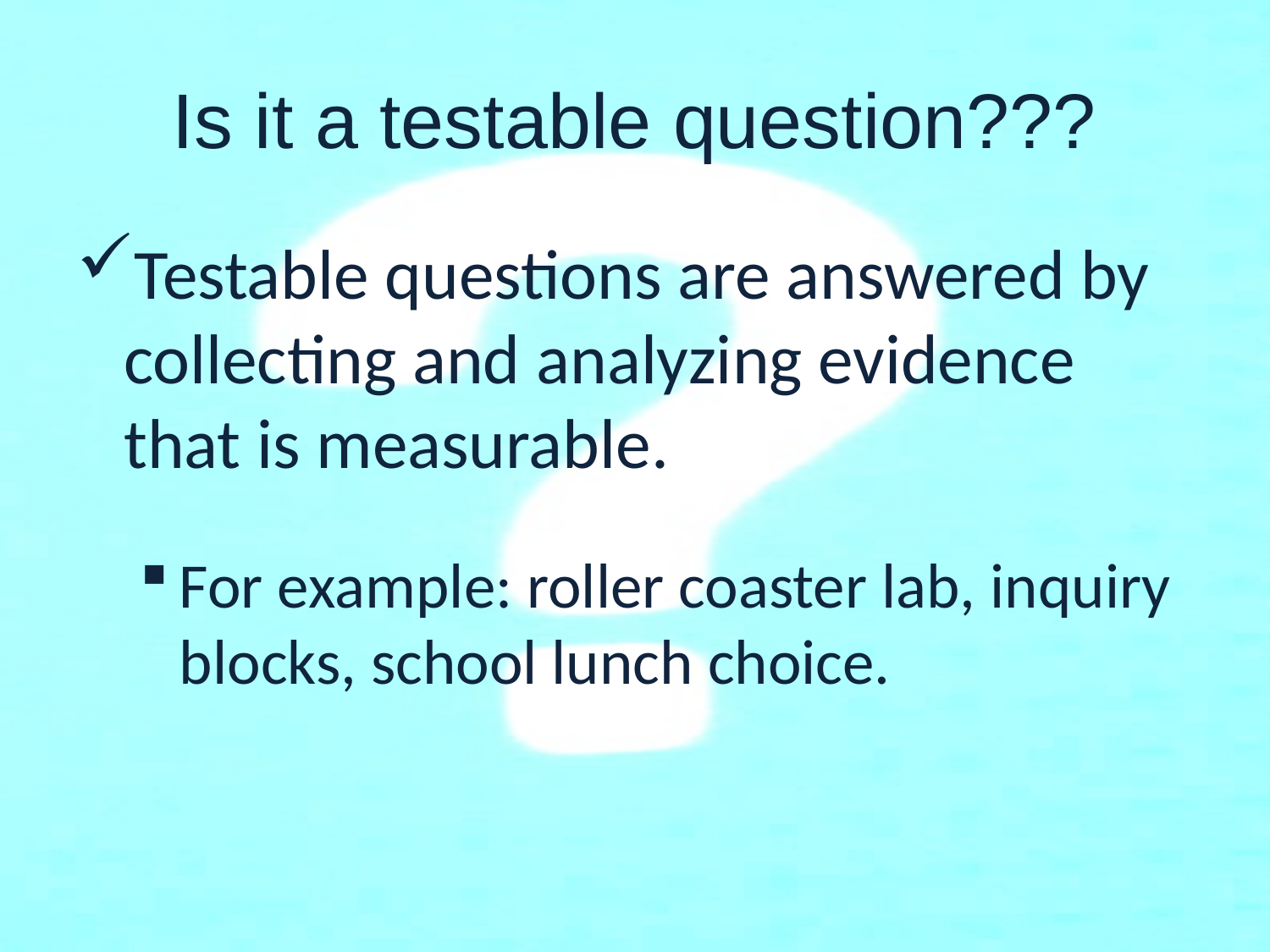

# Is it a testable question???
Testable questions are answered by collecting and analyzing evidence that is measurable.

For example: roller coaster lab, inquiry blocks, school lunch choice.